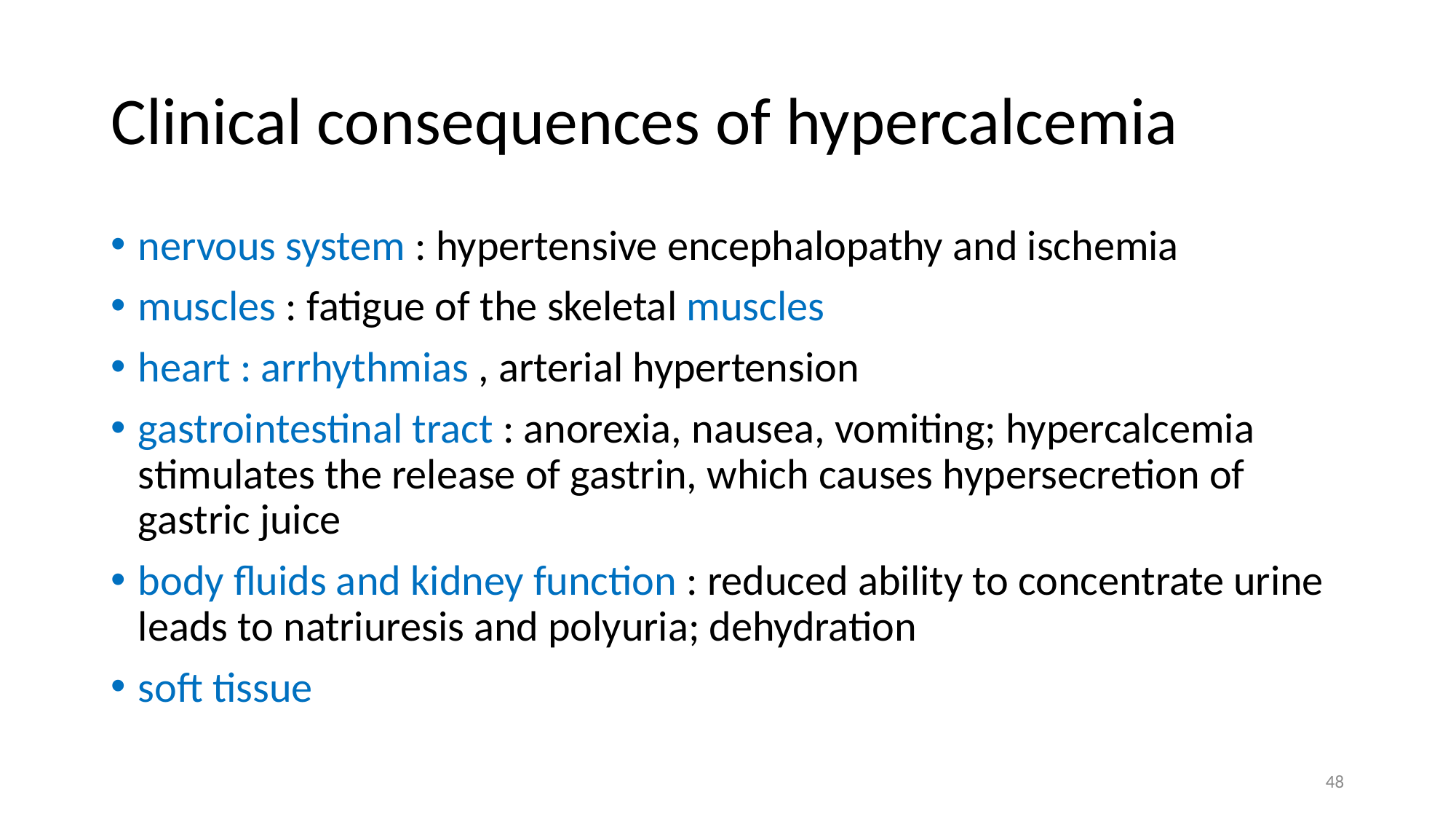

# Clinical consequences of hypercalcemia
nervous system : hypertensive encephalopathy and ischemia
muscles : fatigue of the skeletal muscles
heart : arrhythmias , arterial hypertension
gastrointestinal tract : anorexia, nausea, vomiting; hypercalcemia stimulates the release of gastrin, which causes hypersecretion of gastric juice
body fluids and kidney function : reduced ability to concentrate urine leads to natriuresis and polyuria; dehydration
soft tissue
48